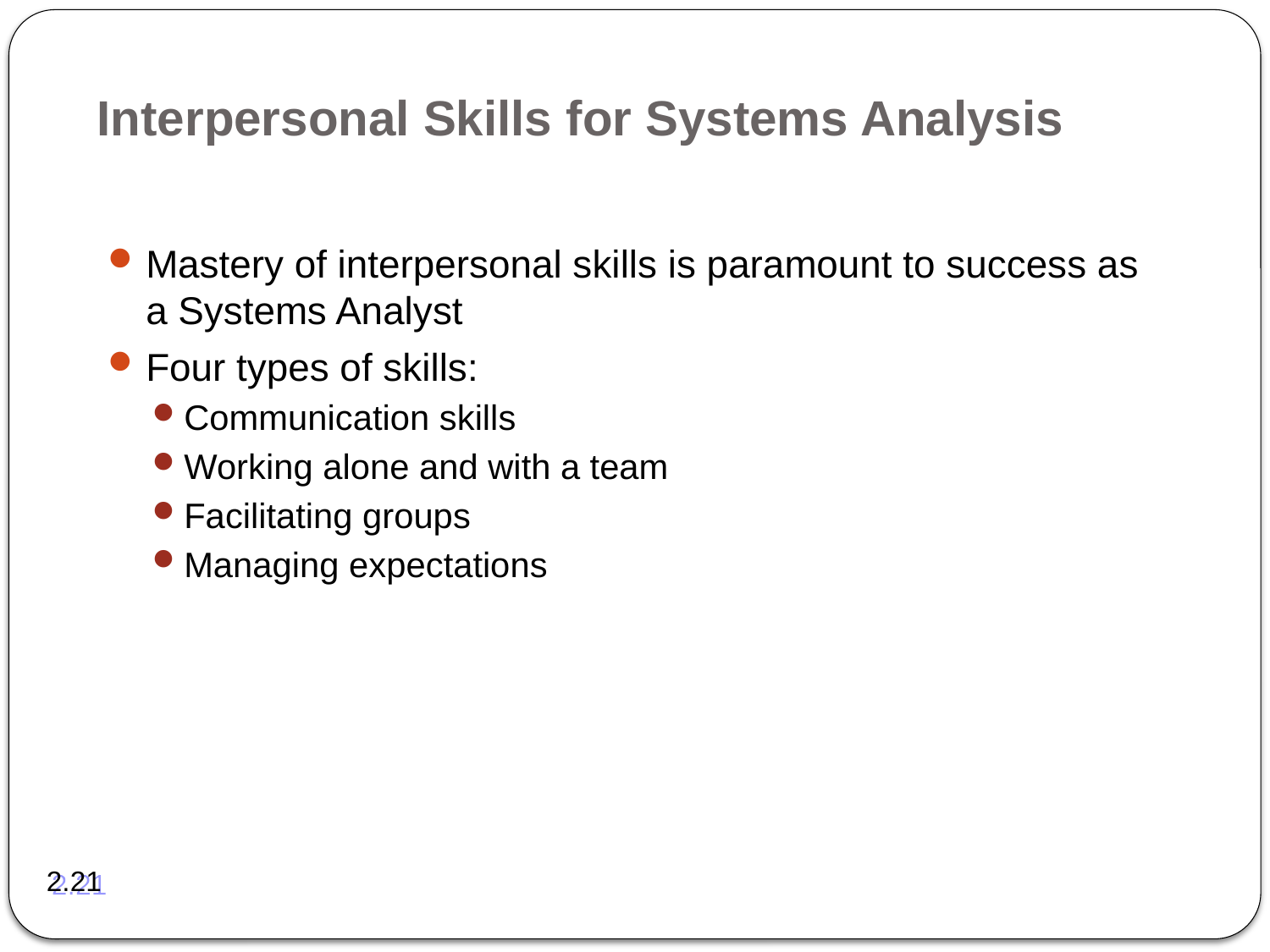

# Interpersonal Skills for Systems Analysis
Mastery of interpersonal skills is paramount to success as a Systems Analyst
Four types of skills:
Communication skills
Working alone and with a team
Facilitating groups
Managing expectations
2.21